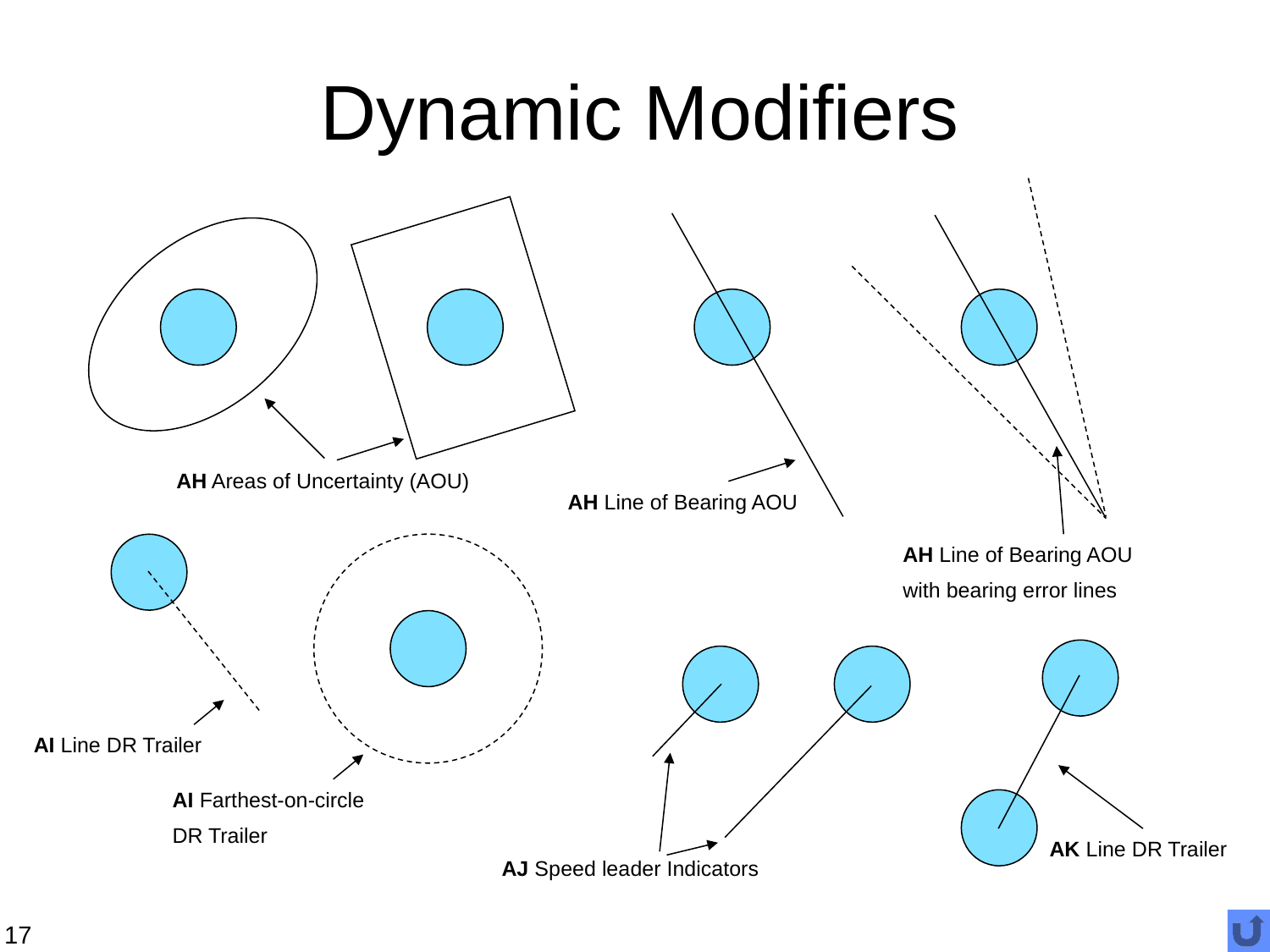

# Dynamic Modifiers

AH Line of Bearing AOU
with bearing error lines

AH Line of Bearing AOU

AH Areas of Uncertainty (AOU)

AI Line DR Trailer

AI Farthest-on-circle
DR Trailer

AK Line DR Trailer

AJ Speed leader Indicators
17